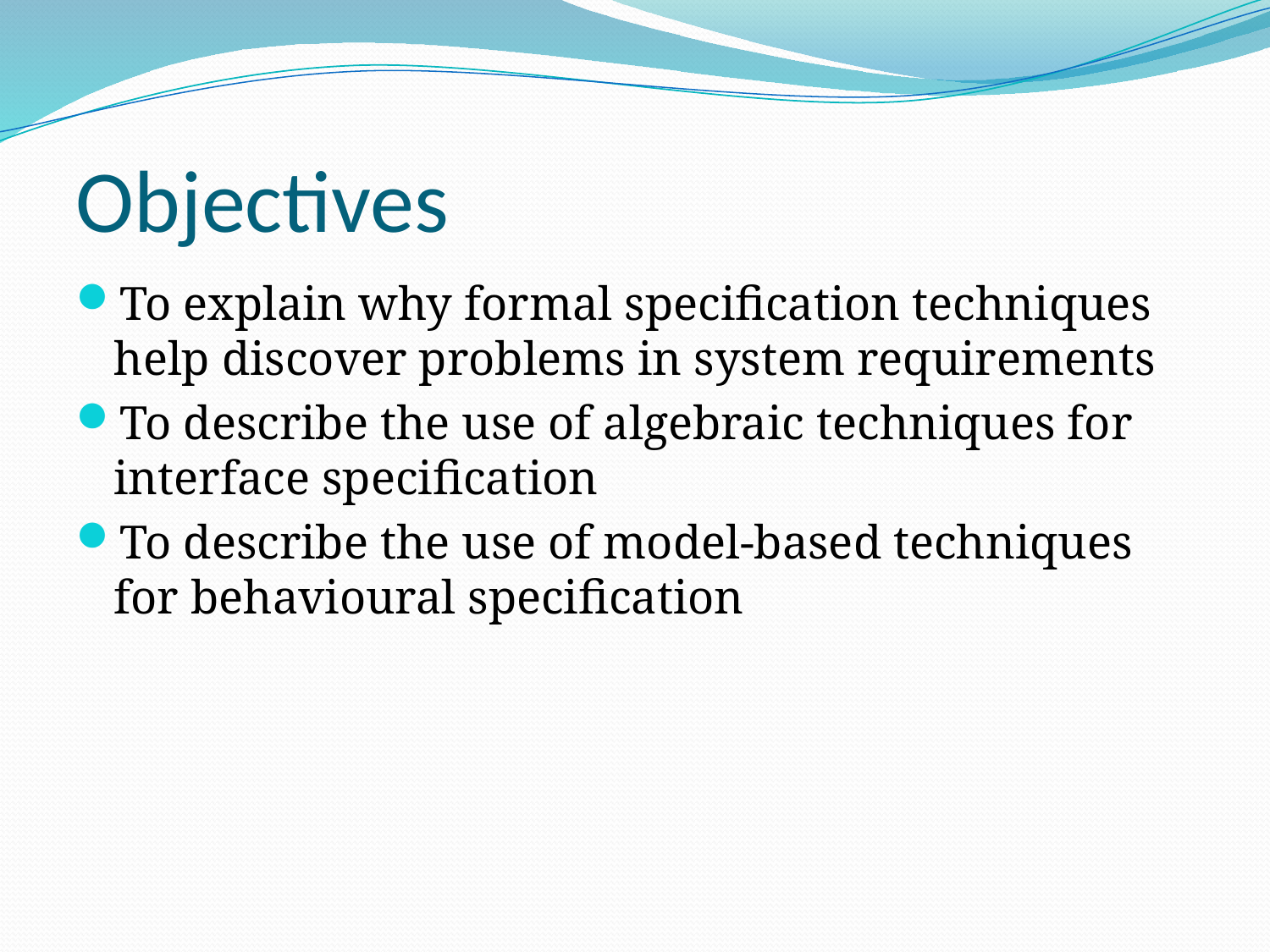

# Objectives
To explain why formal specification techniques help discover problems in system requirements
To describe the use of algebraic techniques for interface specification
To describe the use of model-based techniques for behavioural specification